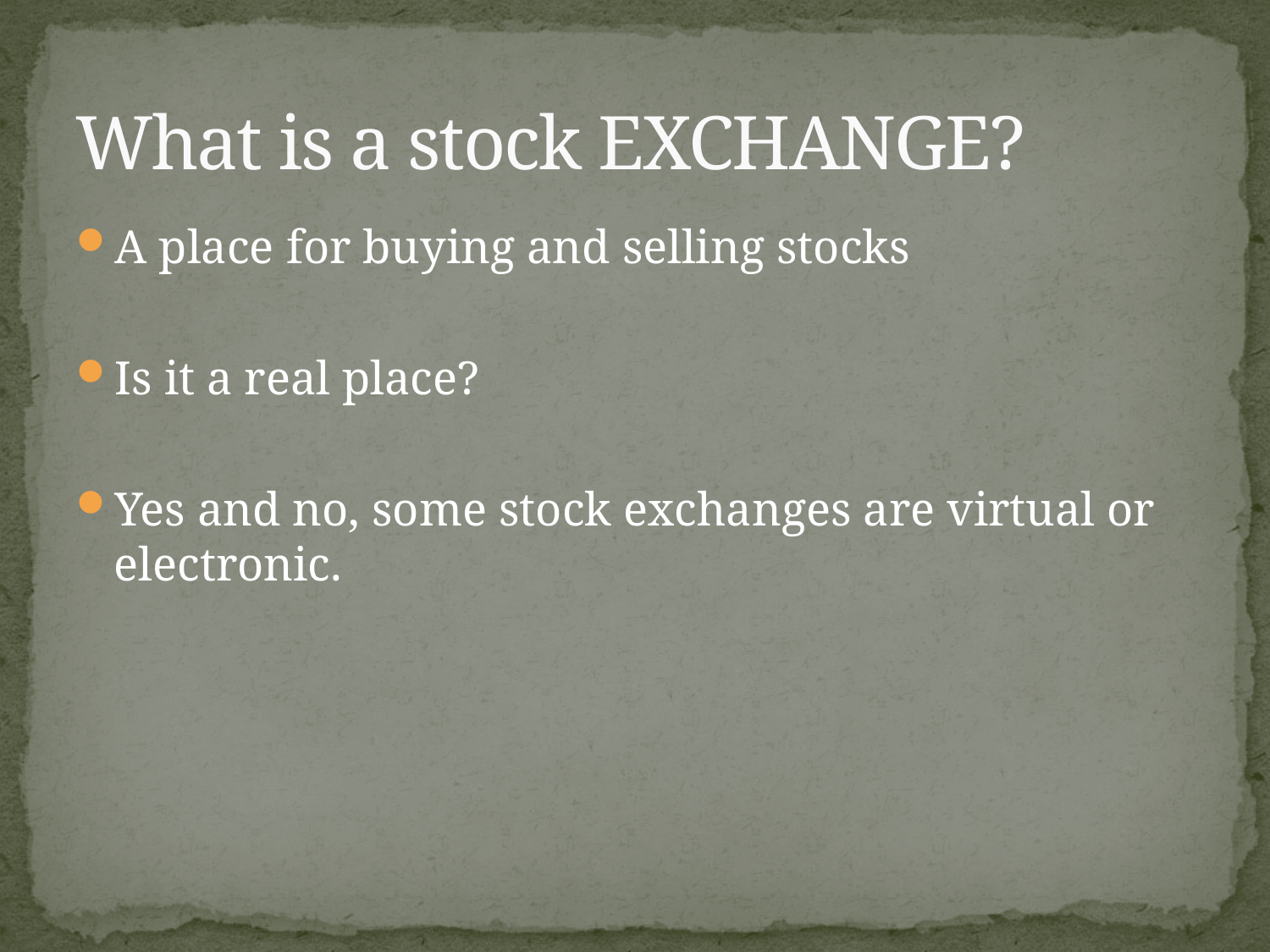

# What is a stock EXCHANGE?
A place for buying and selling stocks

Is it a real place?

Yes and no, some stock exchanges are virtual or electronic.